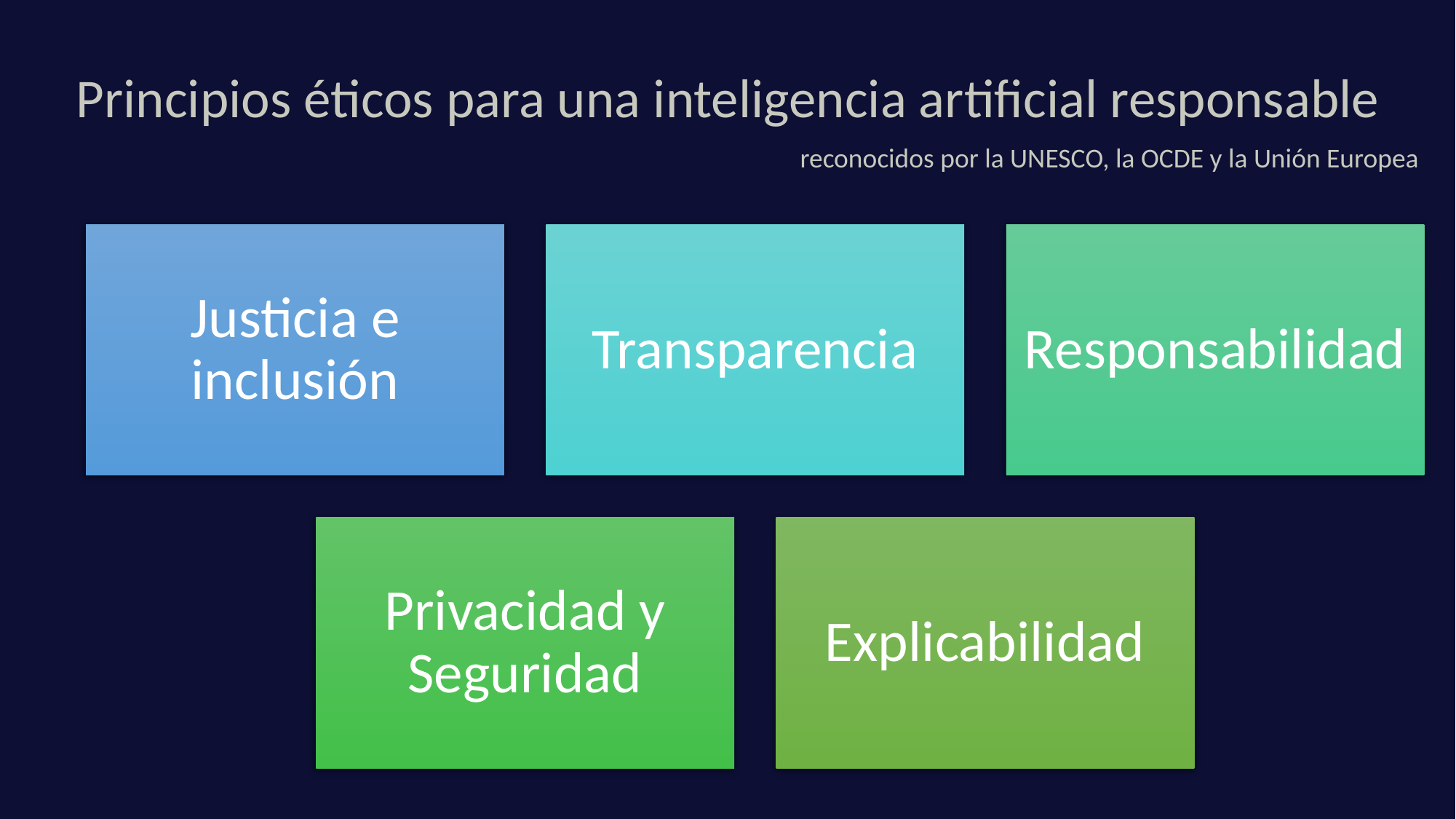

Principios éticos para una inteligencia artificial responsable
reconocidos por la UNESCO, la OCDE y la Unión Europea
Justicia e inclusión
Transparencia
Responsabilidad
Privacidad y Seguridad
Explicabilidad